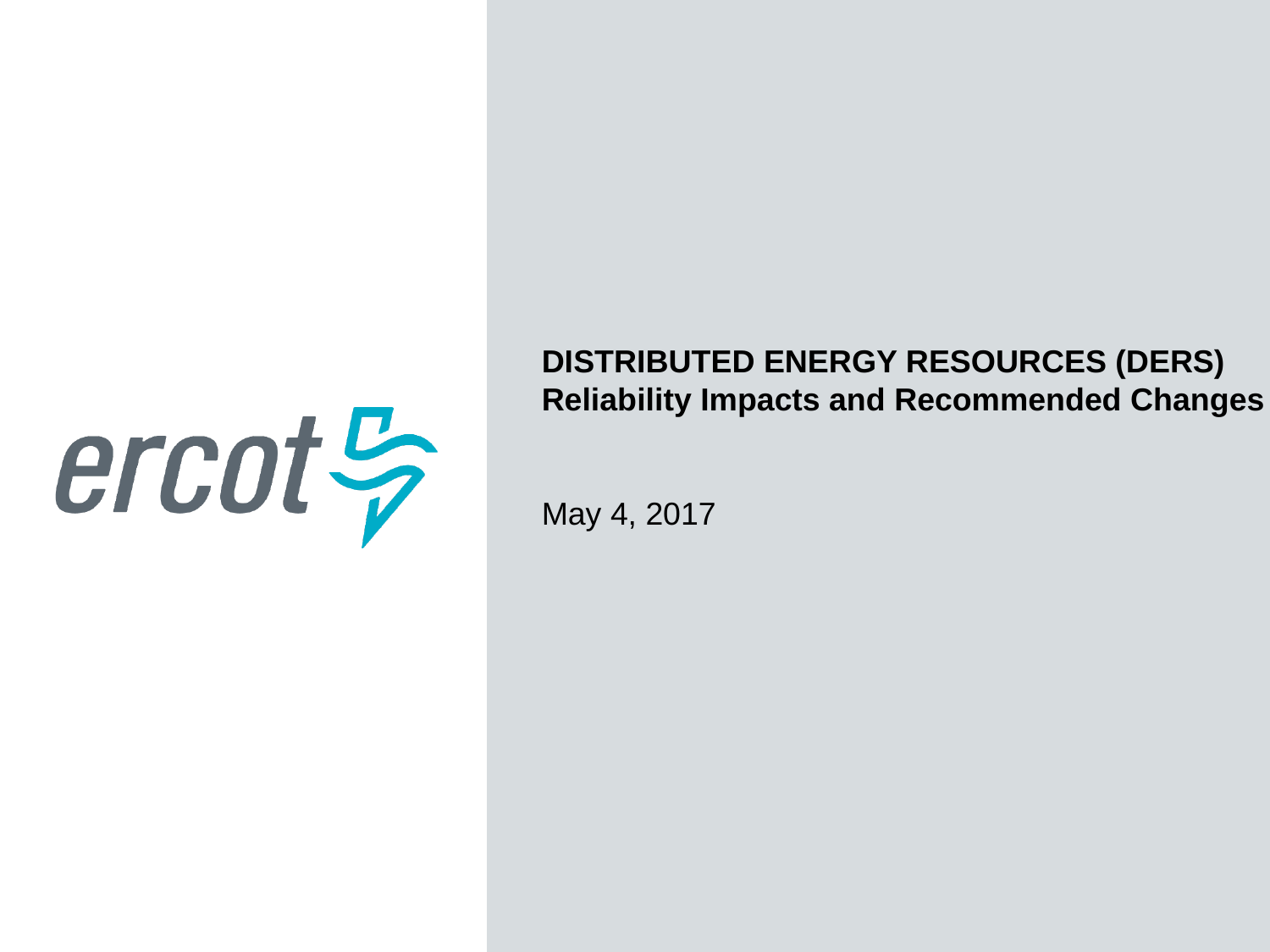

Distributed Energy Resources (DERs)
Reliability Impacts and Recommended Changes

May 4, 2017